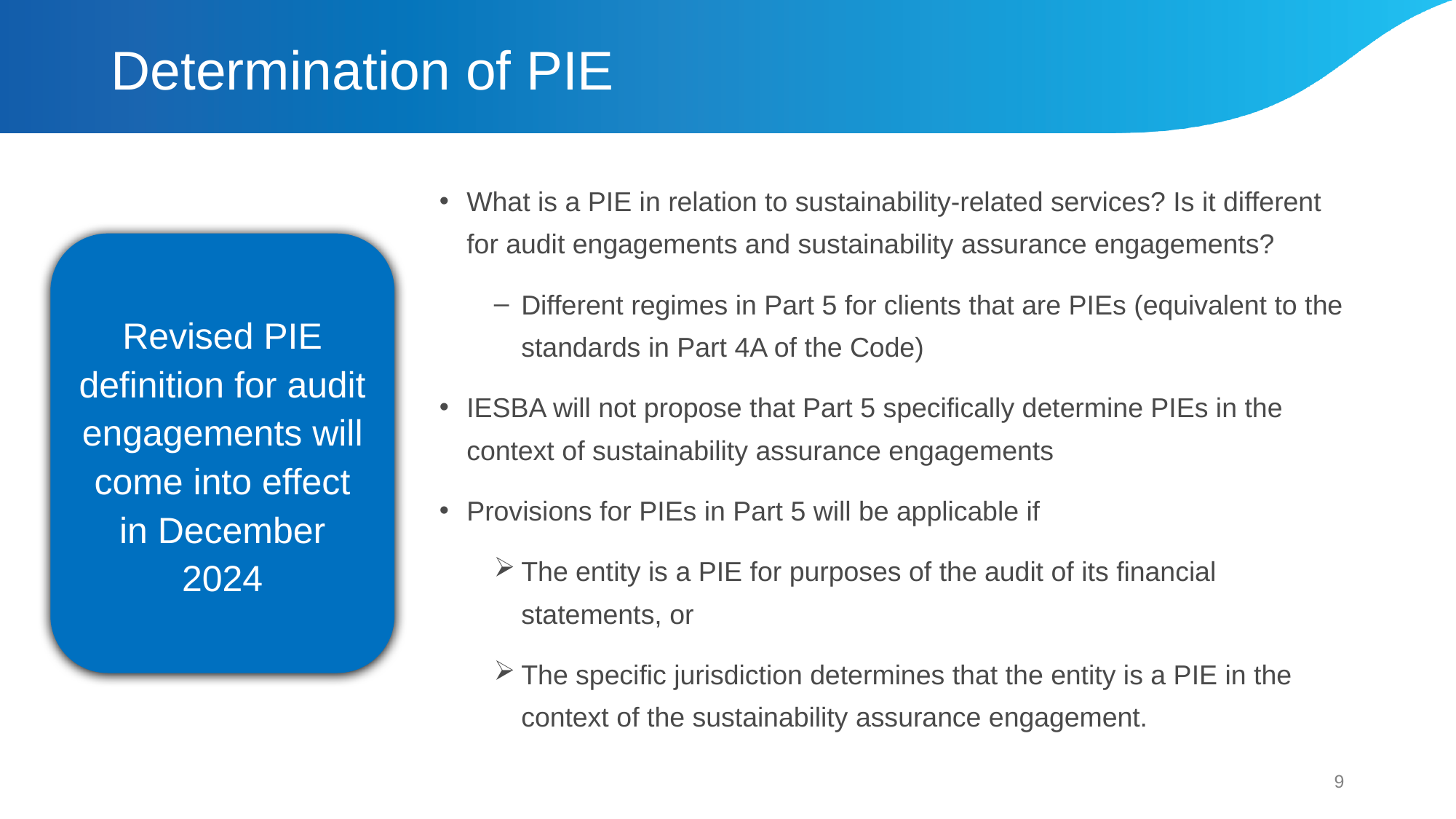

# Determination of PIE
What is a PIE in relation to sustainability-related services? Is it different for audit engagements and sustainability assurance engagements?
Different regimes in Part 5 for clients that are PIEs (equivalent to the standards in Part 4A of the Code)
IESBA will not propose that Part 5 specifically determine PIEs in the context of sustainability assurance engagements
Provisions for PIEs in Part 5 will be applicable if
The entity is a PIE for purposes of the audit of its financial statements, or
The specific jurisdiction determines that the entity is a PIE in the context of the sustainability assurance engagement.

Revised PIE definition for audit engagements will come into effect in December 2024
9